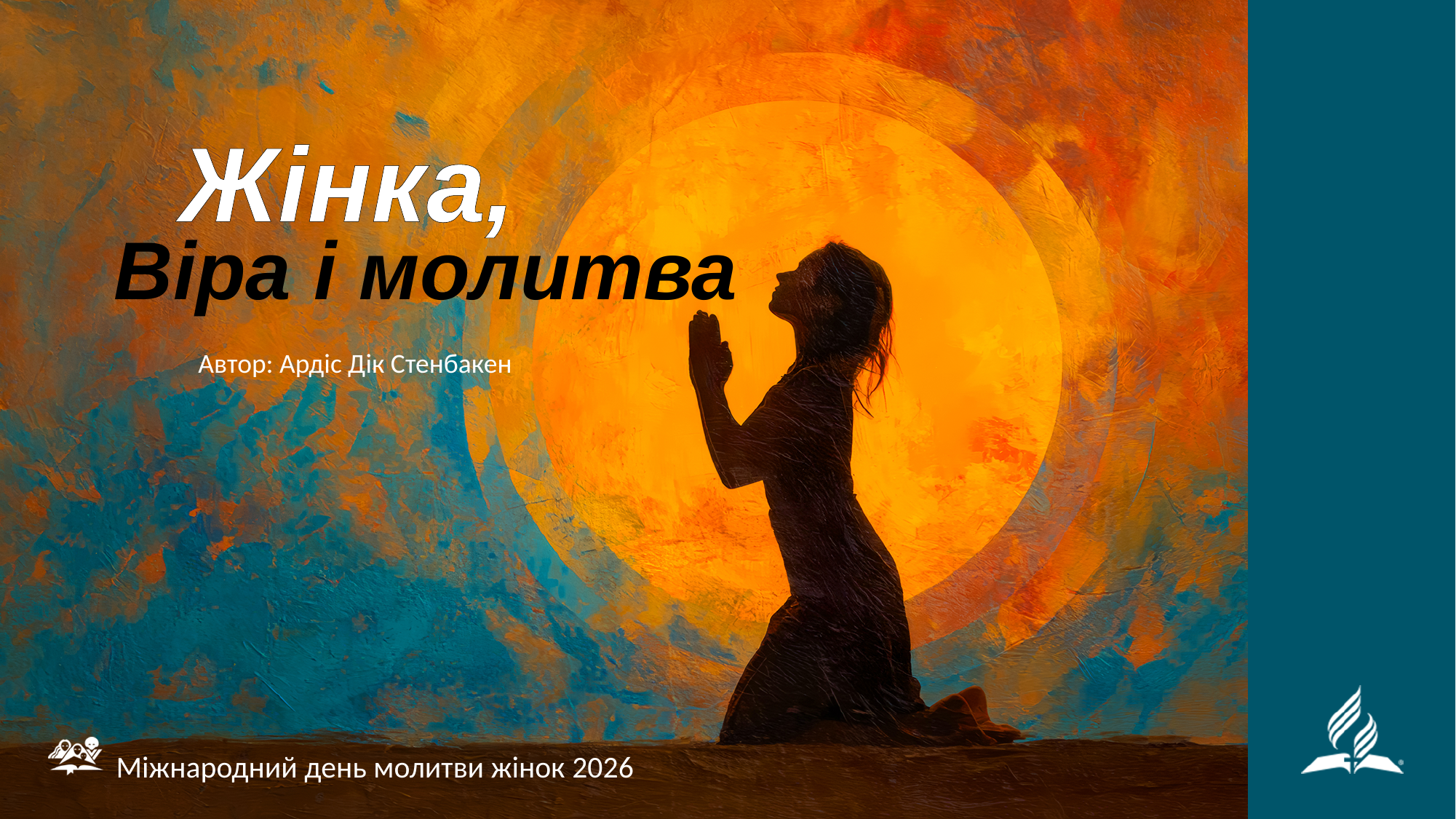

Жінка,
Віра і молитва
Автор: Ардіс Дік Стенбакен
Міжнародний день молитви жінок 2026